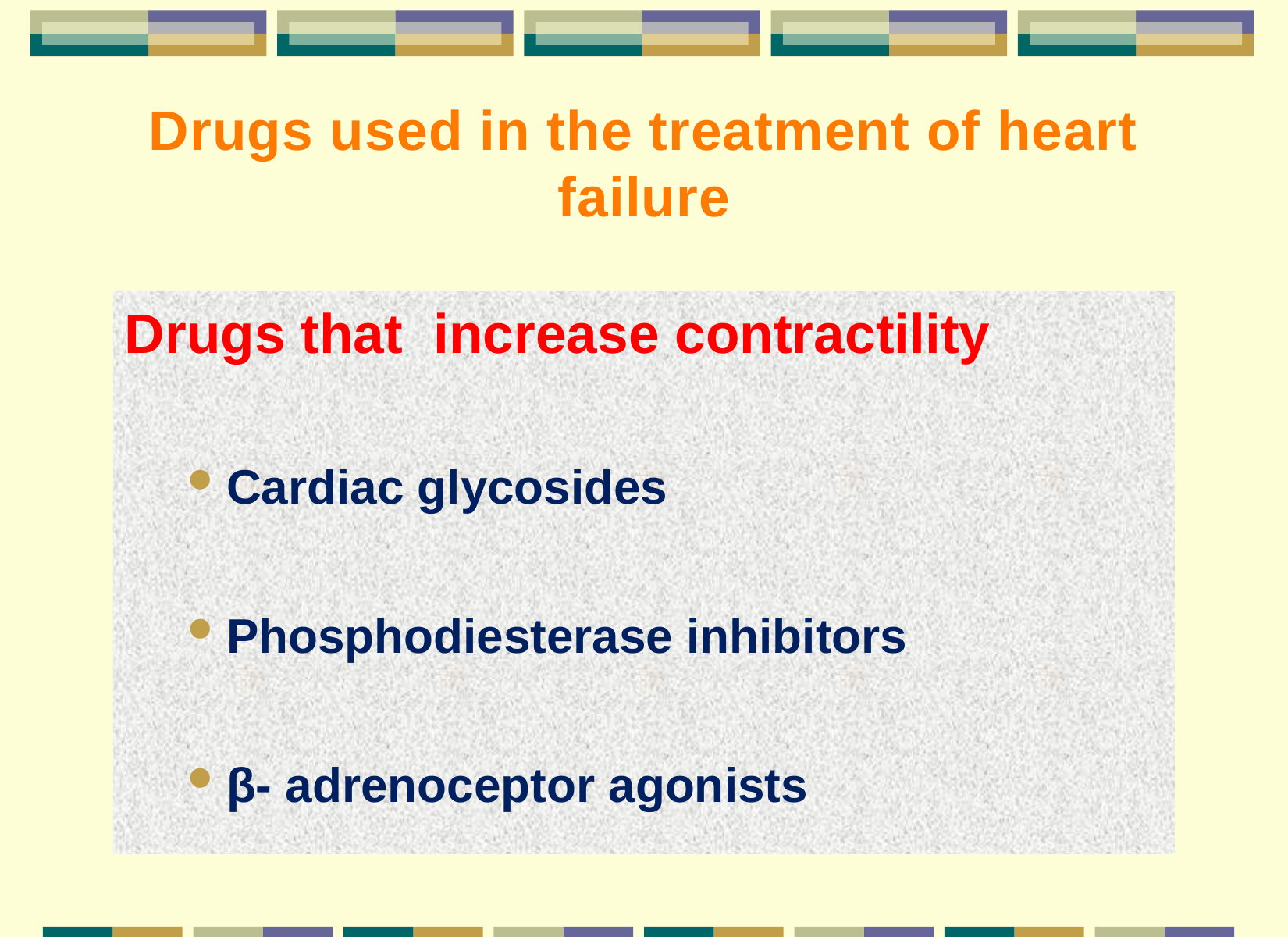

# Drugs used in the treatment of heart failure
Drugs that  increase contractility

Cardiac glycosides

Phosphodiesterase inhibitors

β- adrenoceptor agonists